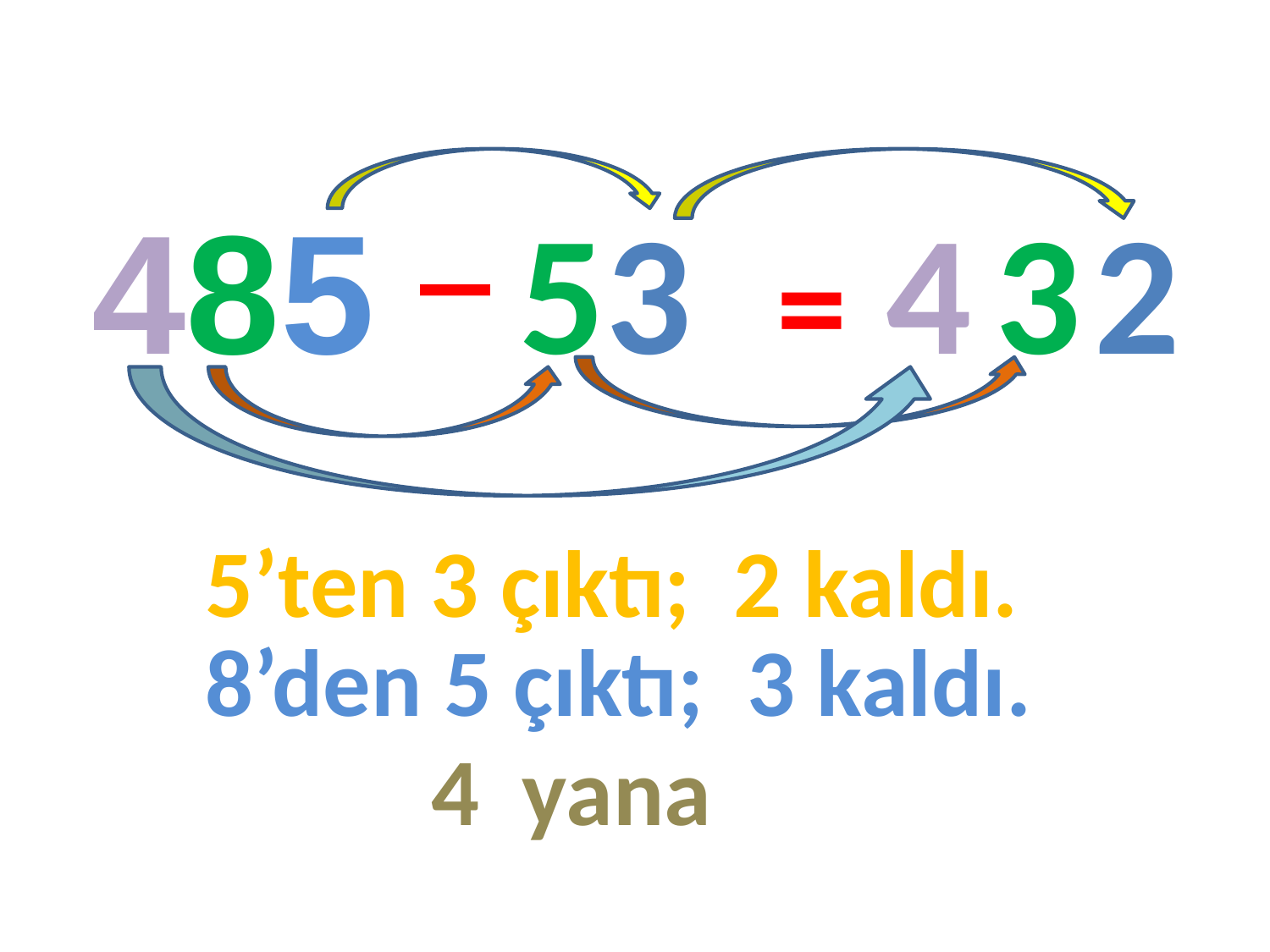

_

485
53
4
3
2
=

5’ten 3 çıktı;  2 kaldı.
8’den 5 çıktı;  3 kaldı.
4  yana